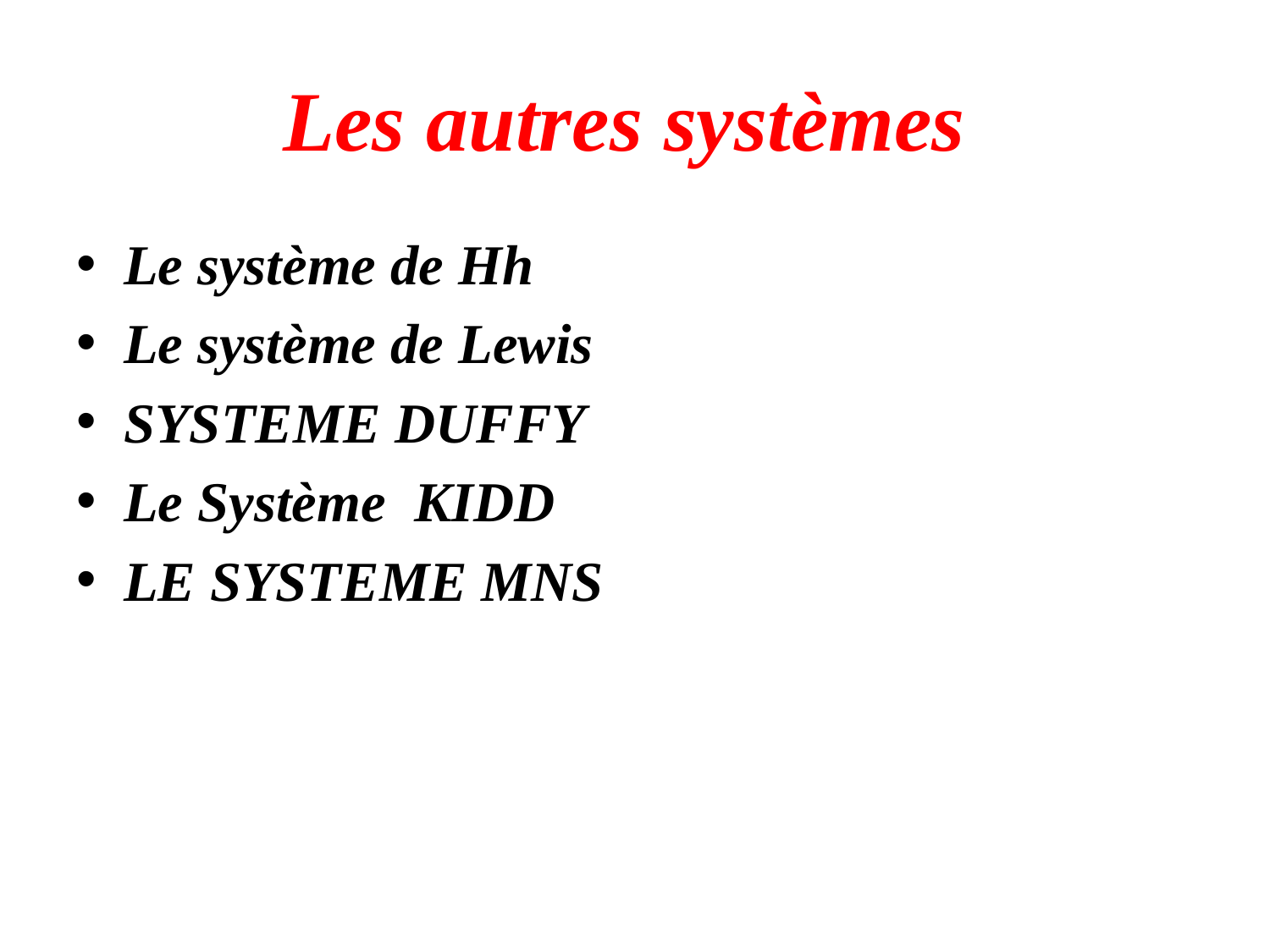

# Les autres systèmes
Le système de Hh
Le système de Lewis
SYSTEME DUFFY
Le Système  KIDD
LE SYSTEME MNS